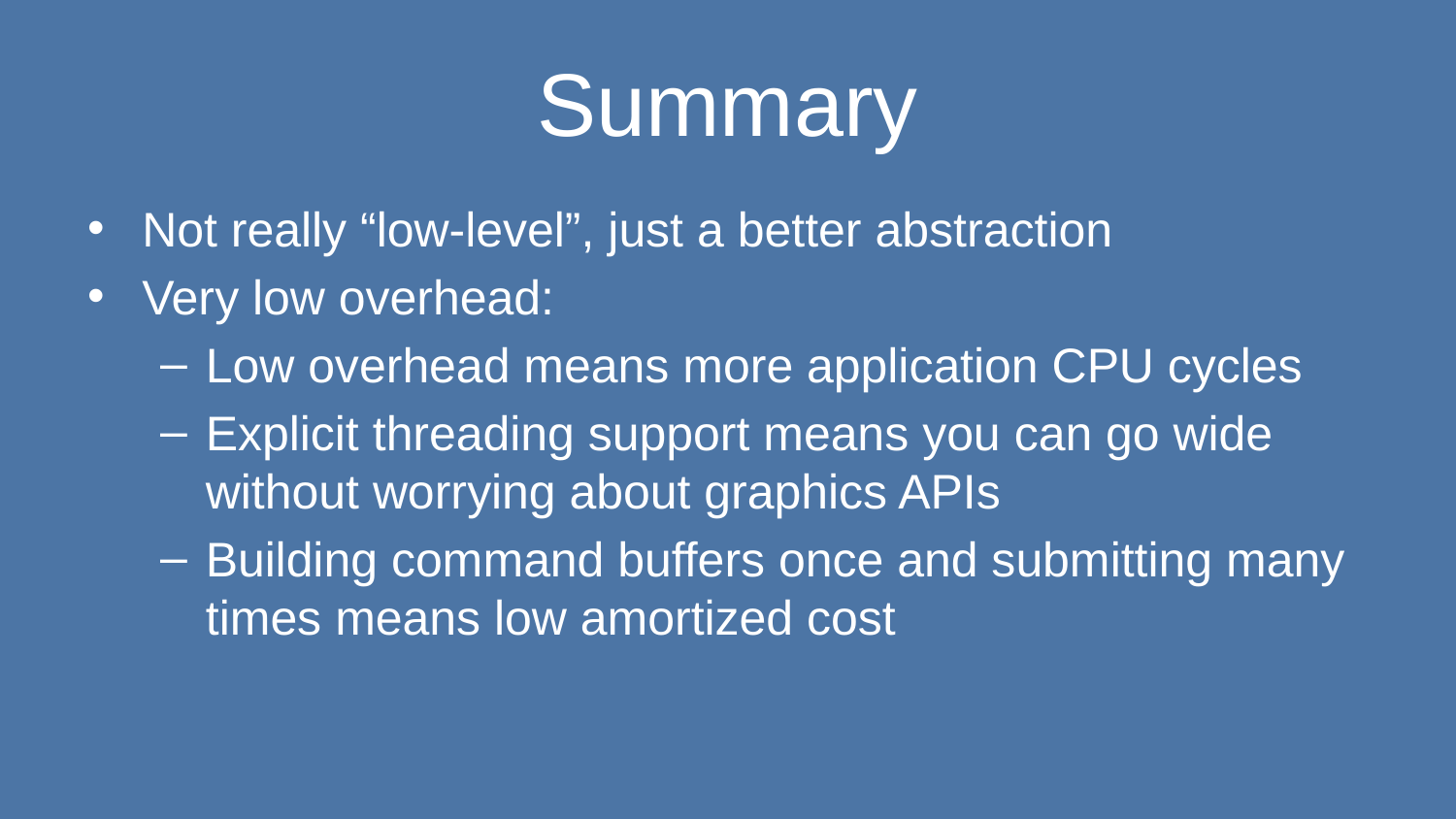

# Summary
Not really “low-level”, just a better abstraction
Very low overhead:
Low overhead means more application CPU cycles
Explicit threading support means you can go wide without worrying about graphics APIs
Building command buffers once and submitting many times means low amortized cost